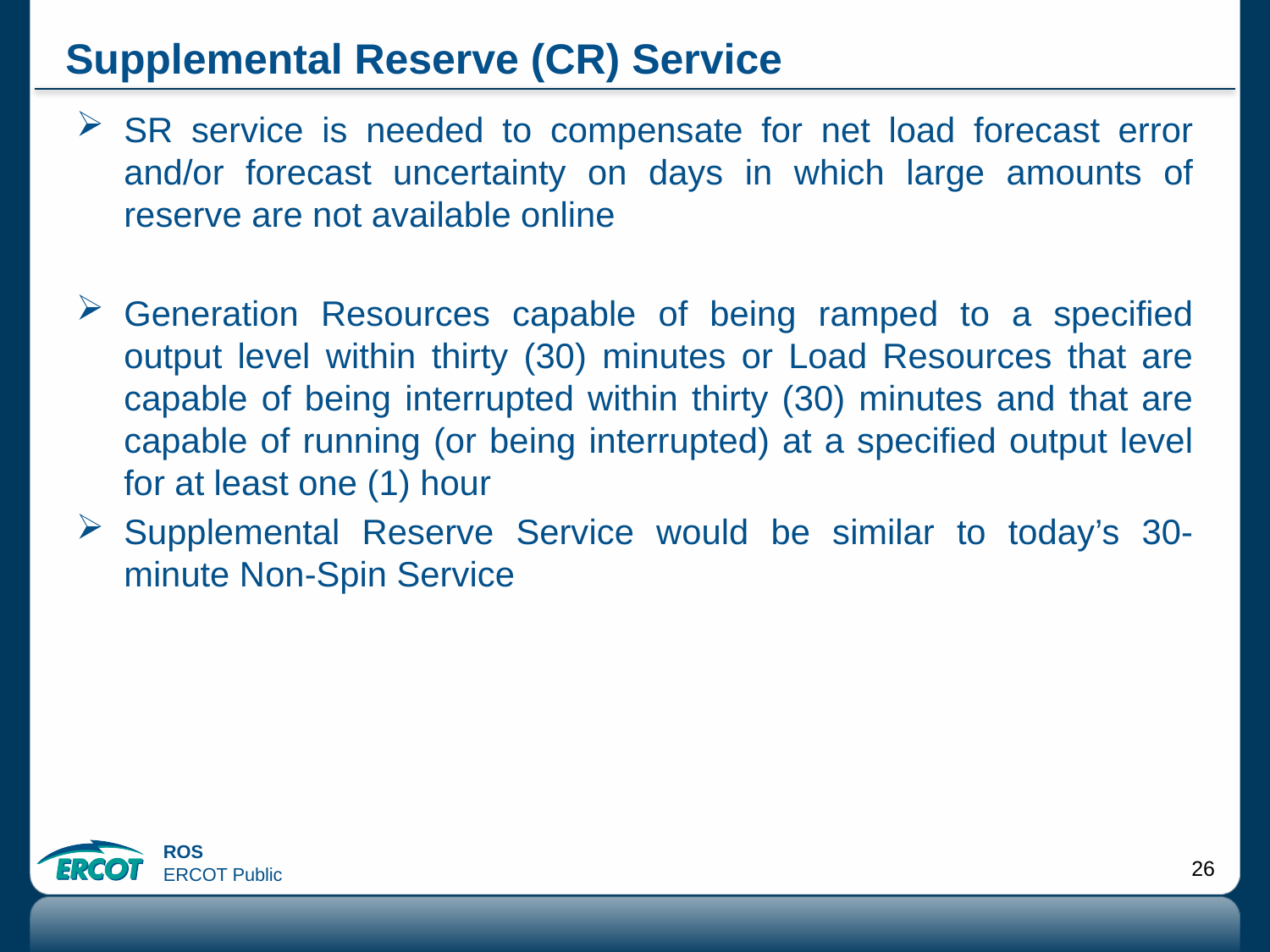

# Supplemental Reserve (CR) Service
SR service is needed to compensate for net load forecast error and/or forecast uncertainty on days in which large amounts of reserve are not available online

Generation Resources capable of being ramped to a specified output level within thirty (30) minutes or Load Resources that are capable of being interrupted within thirty (30) minutes and that are capable of running (or being interrupted) at a specified output level for at least one (1) hour
Supplemental Reserve Service would be similar to today’s 30-minute Non-Spin Service